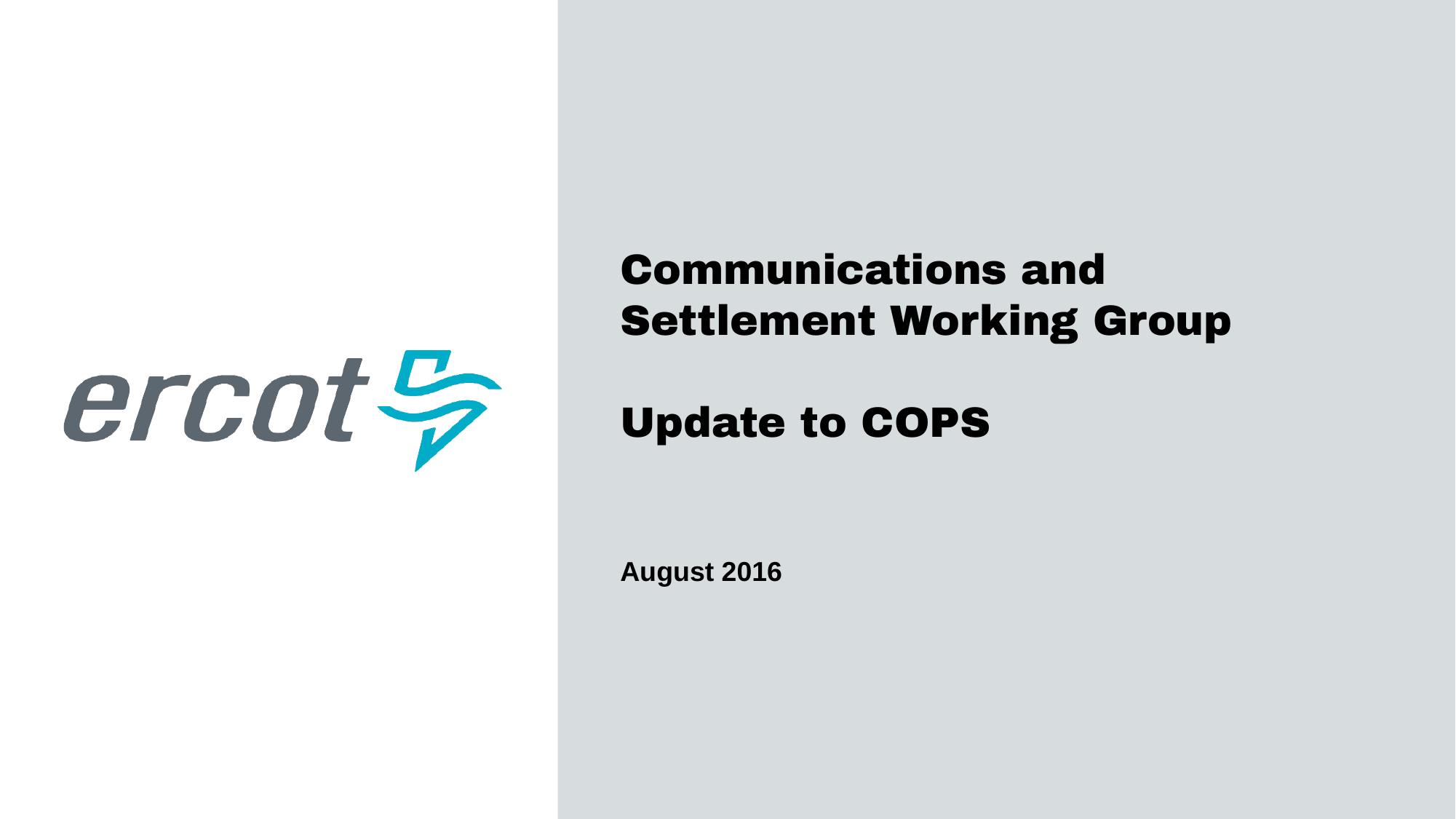

Communications and Settlement Working Group

Update to COPS

August 2016